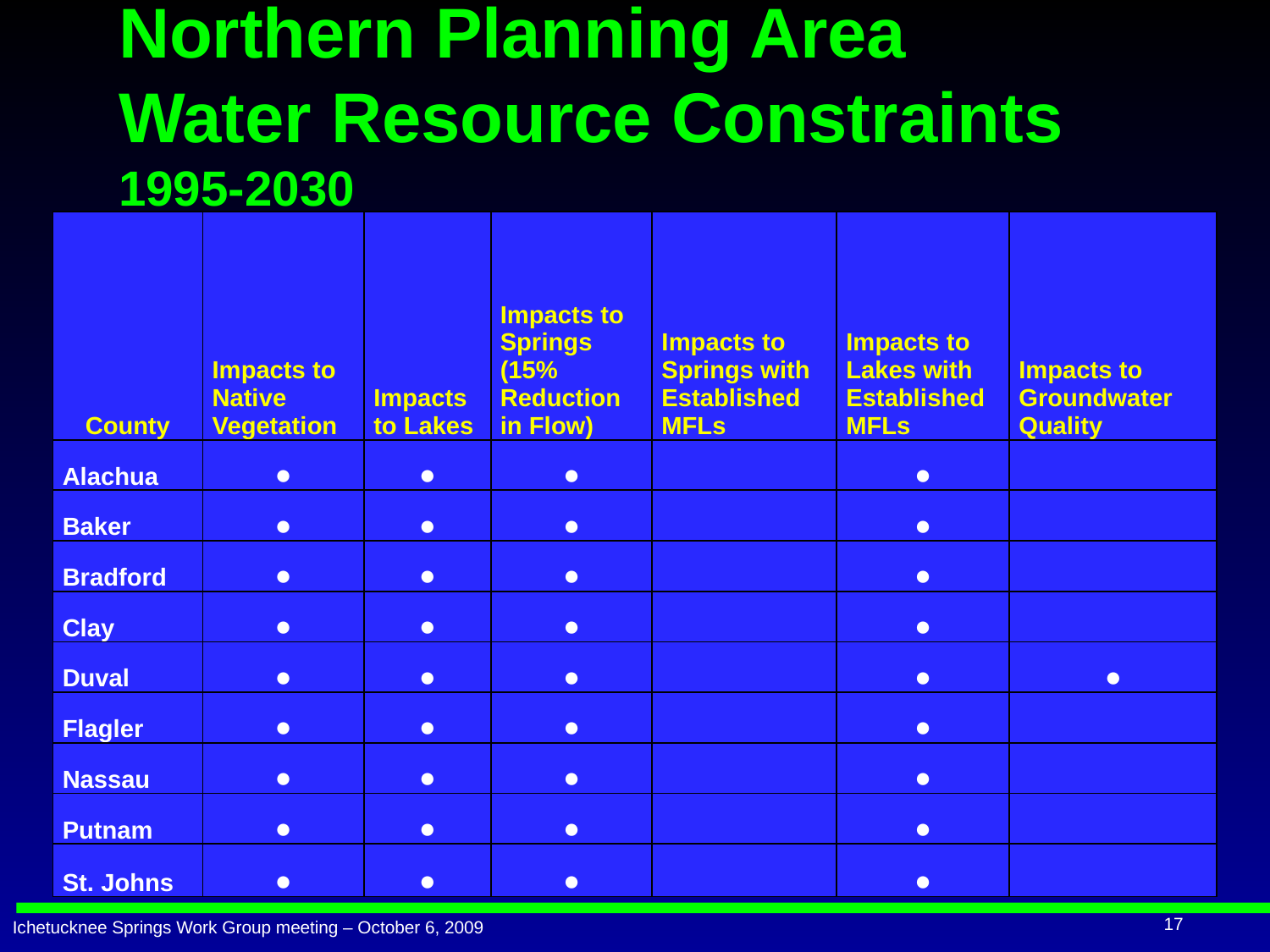

# Northern Planning Area Water Resource Constraints 1995-2030
| County | Impacts to Native Vegetation | Impacts to Lakes | Impacts to Springs (15% Reduction in Flow) | Impacts to Springs with Established MFLs | Impacts to Lakes with Established MFLs | Impacts to Groundwater Quality |
| --- | --- | --- | --- | --- | --- | --- |
| Alachua | ● | ● | ● |  | ● |  |
| Baker | ● | ● | ● |  | ● |  |
| Bradford | ● | ● | ● |  | ● |  |
| Clay | ● | ● | ● |  | ● |  |
| Duval | ● | ● | ● |  | ● | ● |
| Flagler | ● | ● | ● |  | ● |  |
| Nassau | ● | ● | ● |  | ● |  |
| Putnam | ● | ● | ● |  | ● |  |
| St. Johns | ● | ● | ● |  | ● |  |
17
Ichetucknee Springs Work Group meeting – October 6, 2009